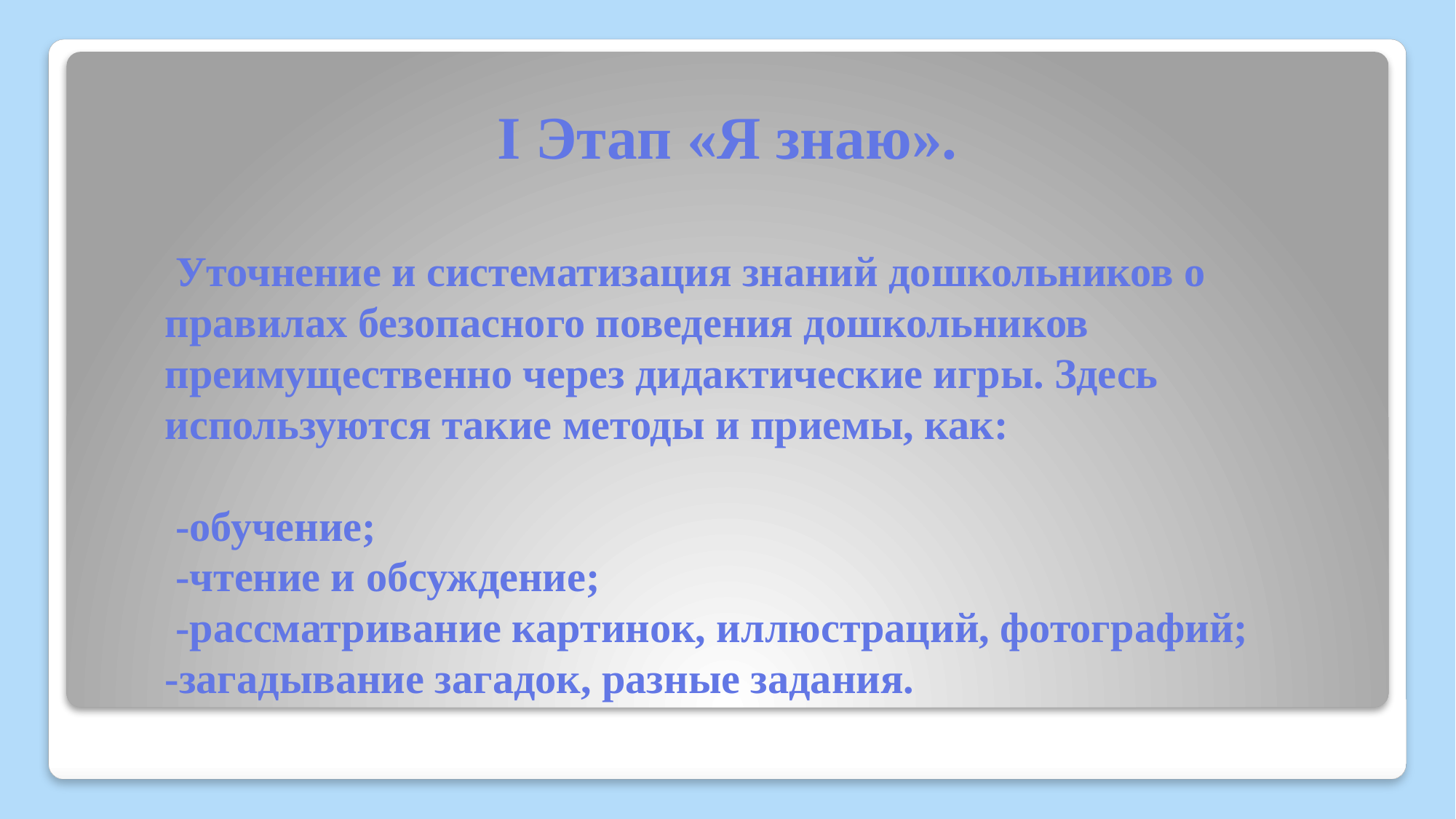

# I Этап «Я знаю». Уточнение и систематизация знаний дошкольников о правилах безопасного поведения дошкольников преимущественно через дидактические игры. Здесь используются такие методы и приемы, как: -обучение; -чтение и обсуждение; -рассматривание картинок, иллюстраций, фотографий; -загадывание загадок, разные задания.